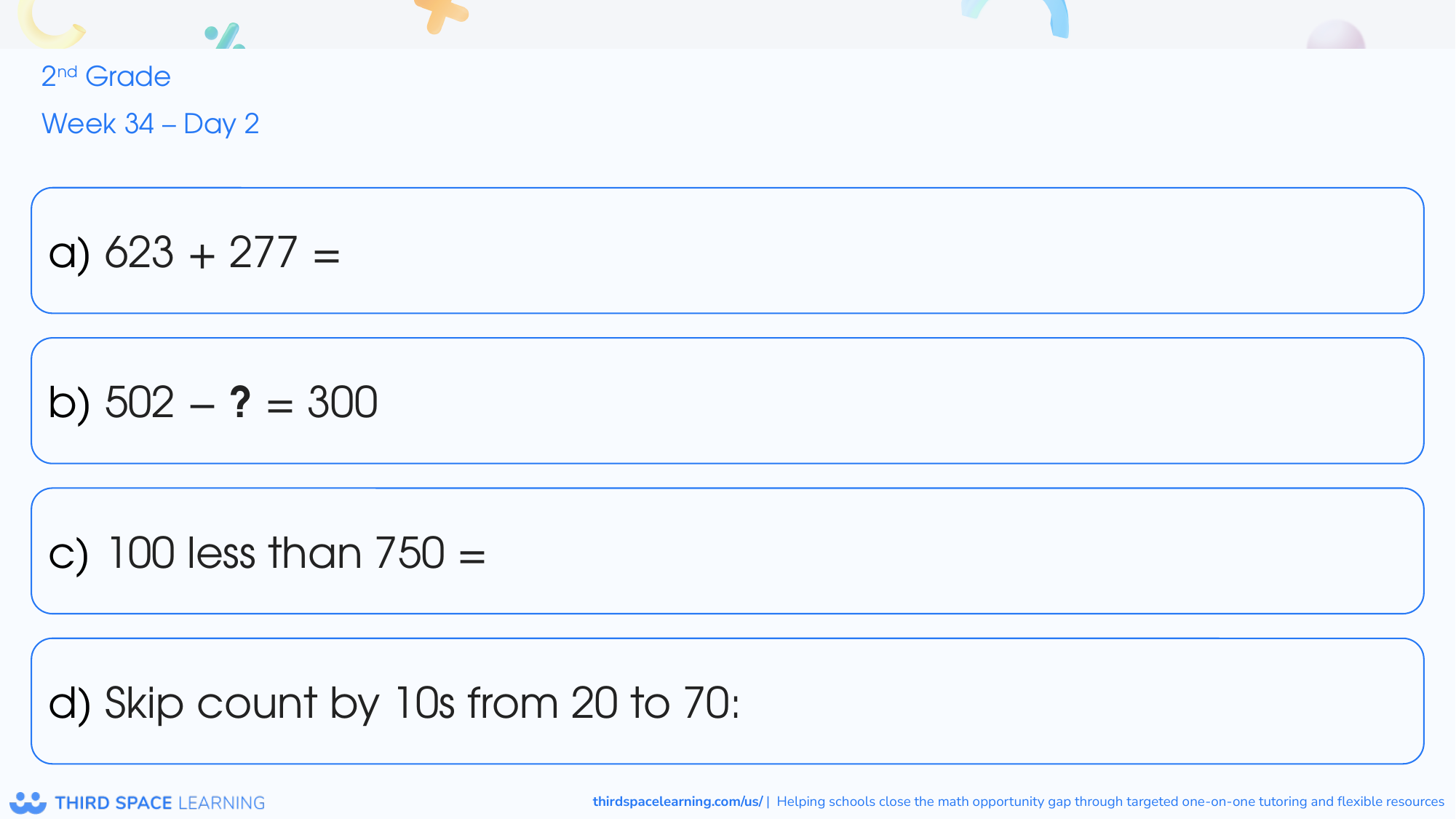

2nd Grade
Week 34 – Day 2
623 + 277 =
502 − ? = 300
100 less than 750 =
Skip count by 10s from 20 to 70: